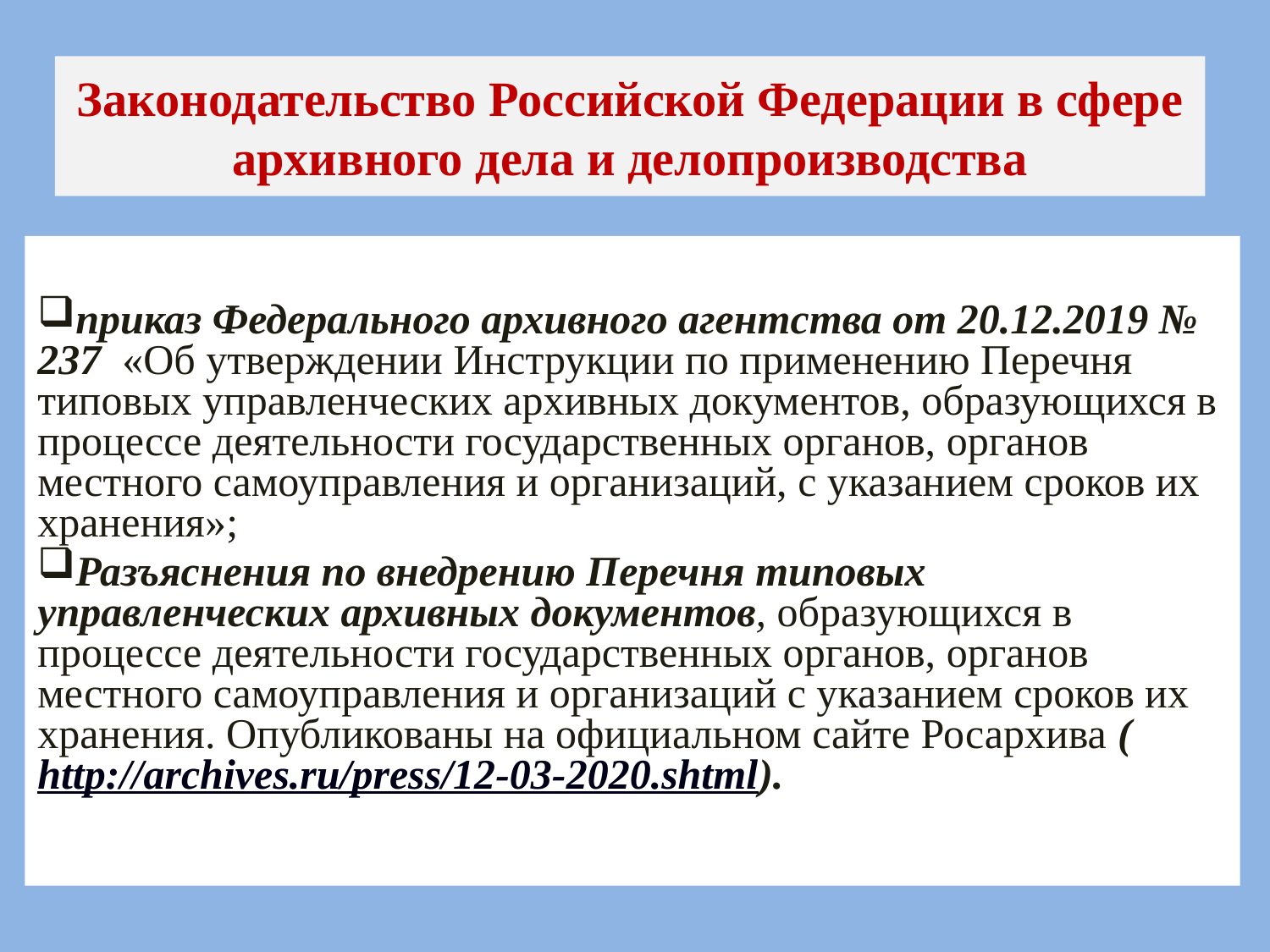

# Законодательство Российской Федерации в сфере архивного дела и делопроизводства

приказ Федерального архивного агентства от 20.12.2019 № 237  «Об утверждении Инструкции по применению Перечня типовых управленческих архивных документов, образующихся в процессе деятельности государственных органов, органов местного самоуправления и организаций, с указанием сроков их хранения»;
Разъяснения по внедрению Перечня типовых управленческих архивных документов, образующихся в процессе деятельности государственных органов, органов местного самоуправления и организаций с указанием сроков их хранения. Опубликованы на официальном сайте Росархива (http://archives.ru/press/12-03-2020.shtml).